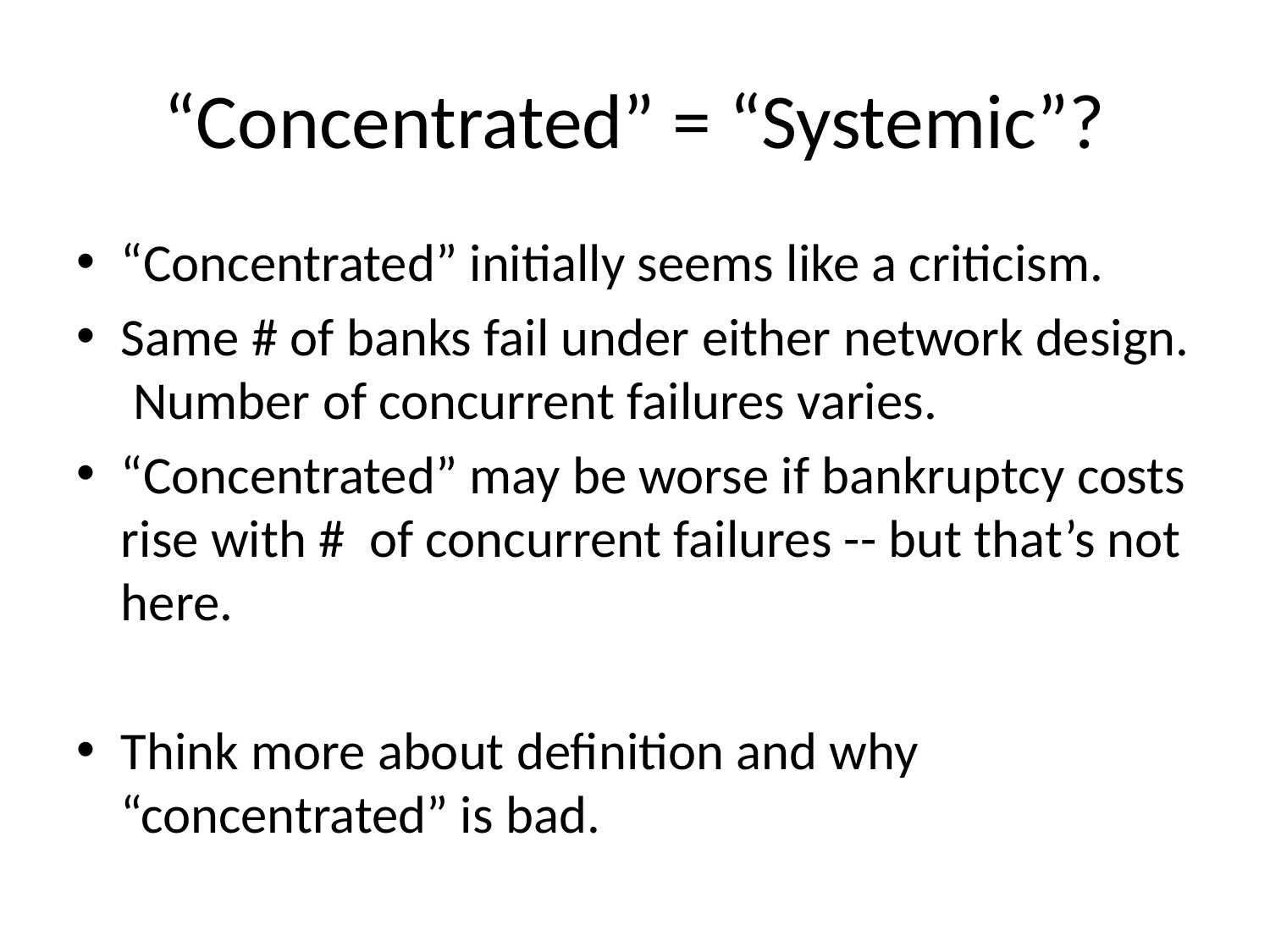

# “Concentrated” = “Systemic”?
“Concentrated” initially seems like a criticism.
Same # of banks fail under either network design.  Number of concurrent failures varies.
“Concentrated” may be worse if bankruptcy costs rise with #  of concurrent failures -- but that’s not here.

Think more about definition and why “concentrated” is bad.